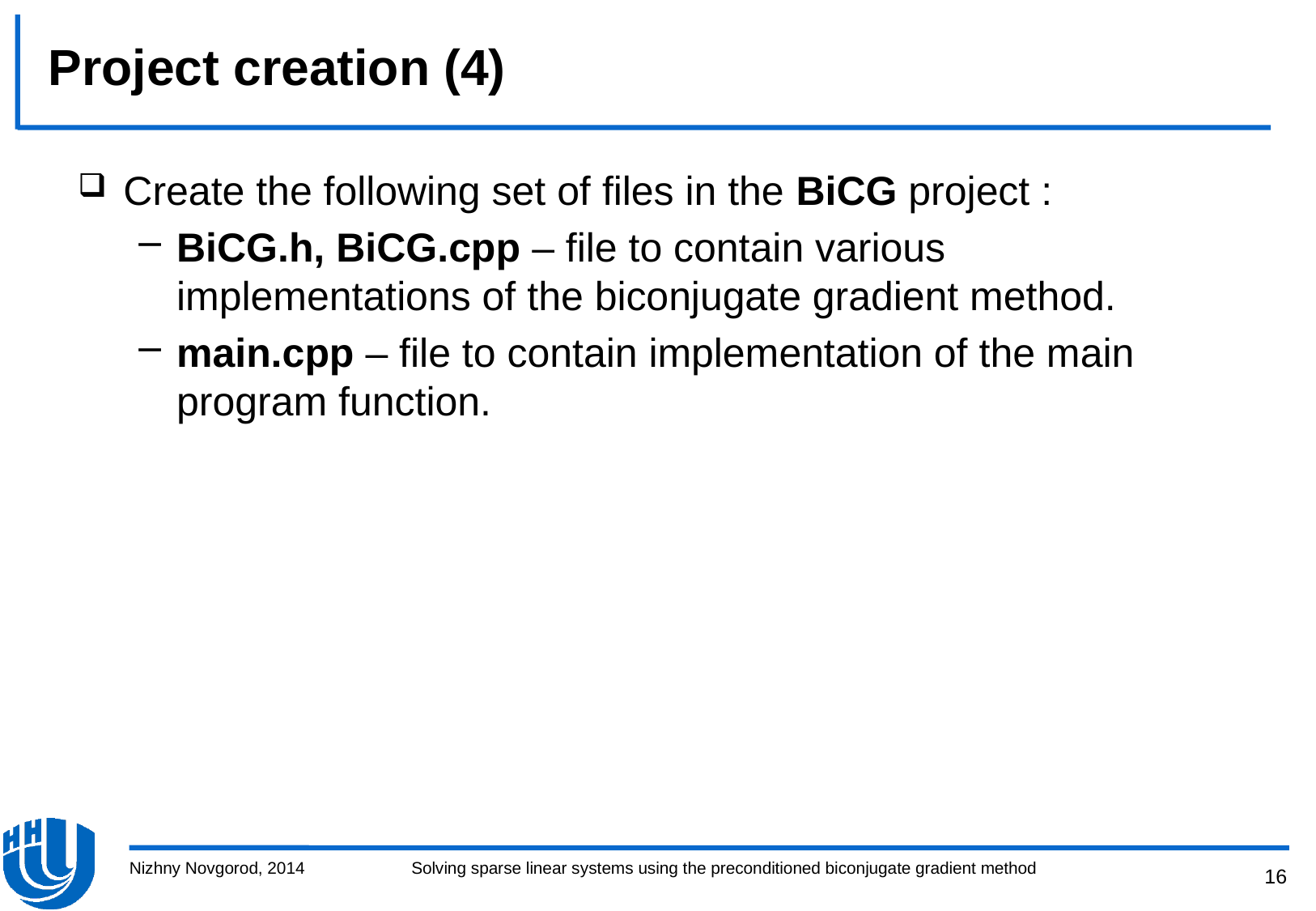

# Project creation (4)
Create the following set of files in the BiCG project :
BiCG.h, BiCG.cpp – file to contain various implementations of the biconjugate gradient method.
main.cpp – file to contain implementation of the main program function.

Nizhny Novgorod, 2014
Solving sparse linear systems using the preconditioned biconjugate gradient method